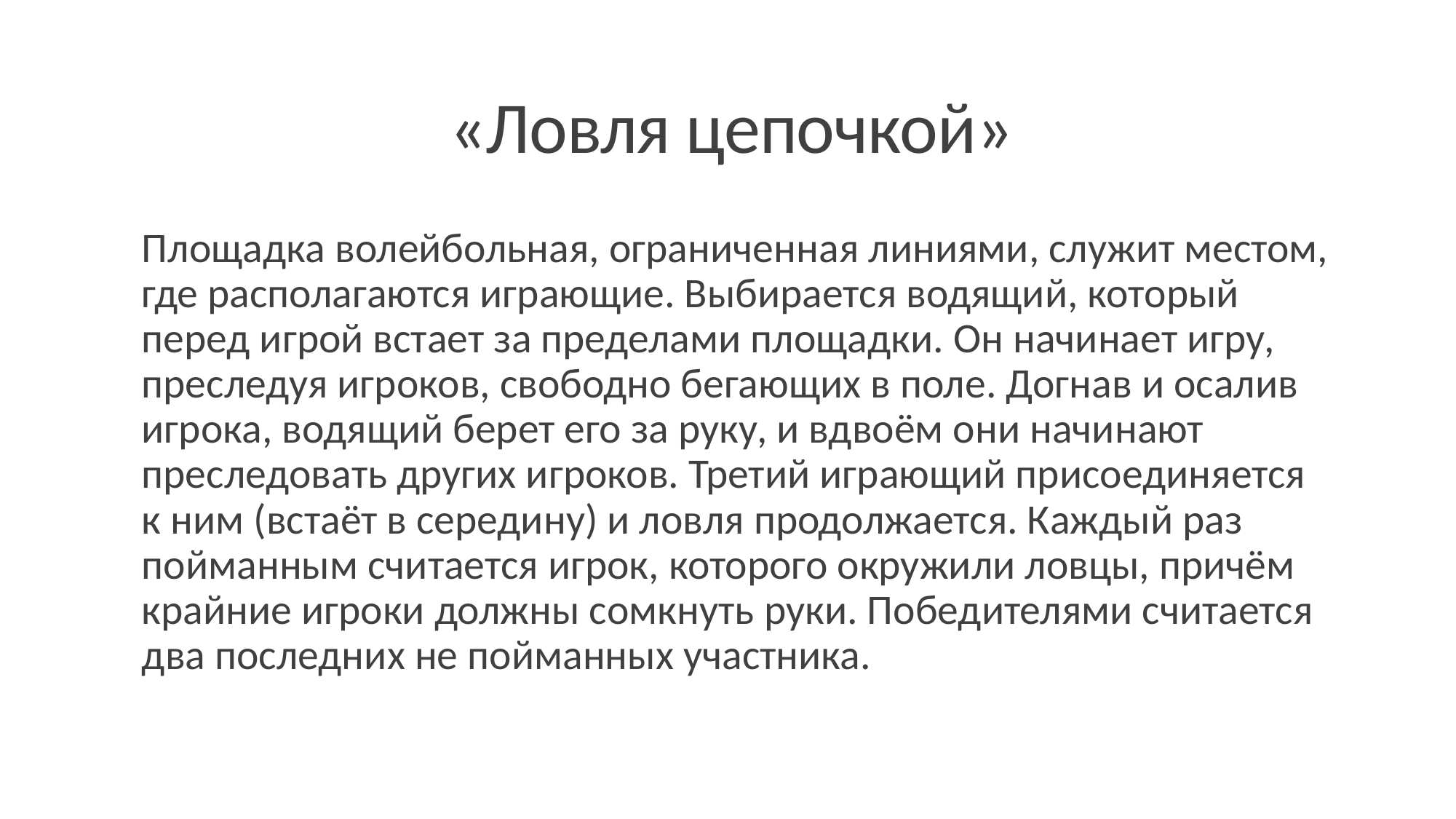

# «Ловля цепочкой»
Площадка волейбольная, ограниченная линиями, служит местом, где располагаются играющие. Выбирается водящий, который перед игрой встает за пределами площадки. Он начинает игру, преследуя игроков, свободно бегающих в поле. Догнав и осалив игрока, водящий берет его за руку, и вдвоём они начинают преследовать других игроков. Третий играющий присоединяется к ним (встаёт в середину) и ловля продолжается. Каждый раз пойманным считается игрок, которого окружили ловцы, причём крайние игроки должны сомкнуть руки. Победителями считается два последних не пойманных участника.